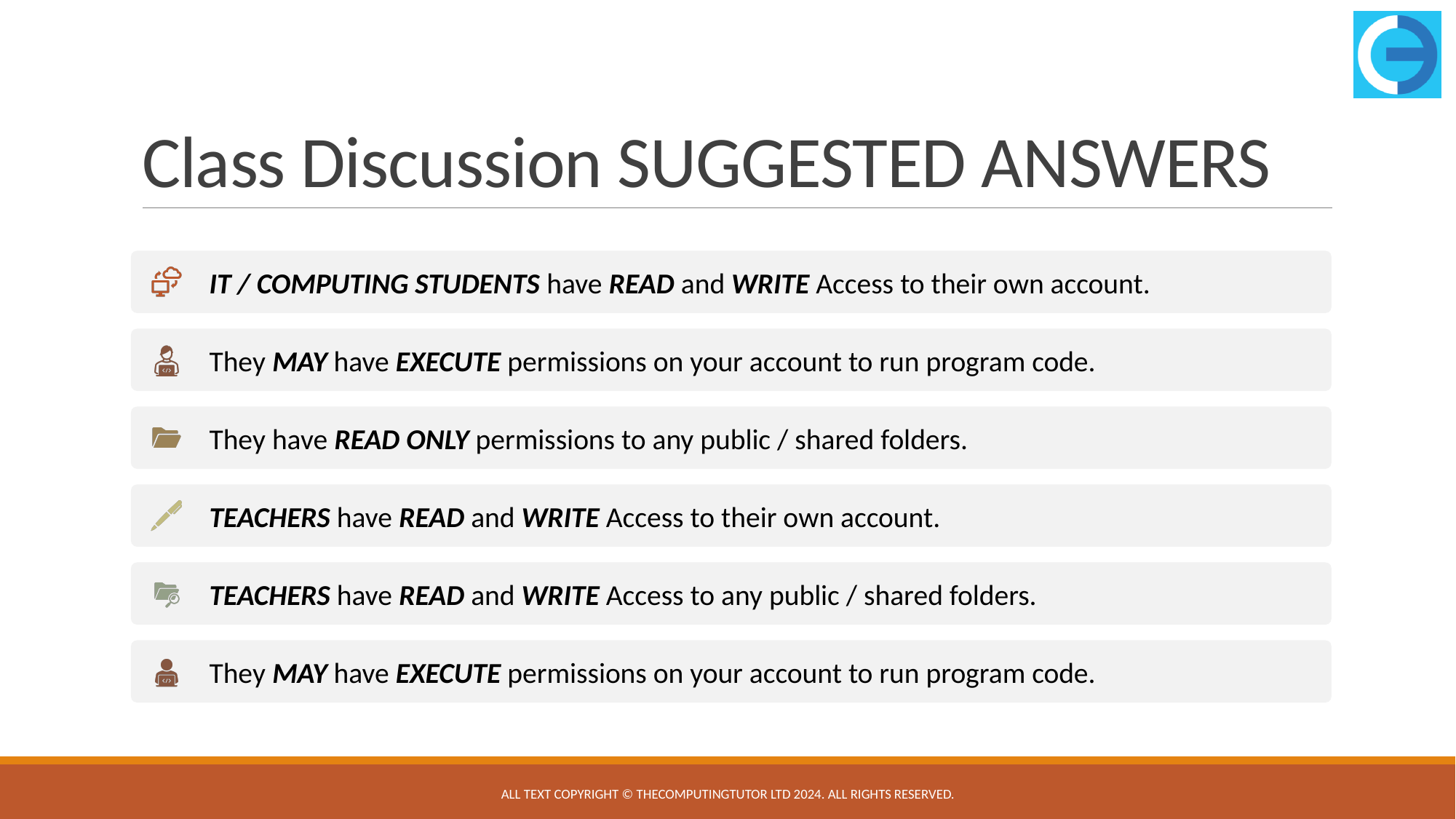

# Class Discussion SUGGESTED ANSWERS
IT / COMPUTING STUDENTS have READ and WRITE Access to their own account.
They MAY have EXECUTE permissions on your account to run program code.
They have READ ONLY permissions to any public / shared folders.
TEACHERS have READ and WRITE Access to their own account.
TEACHERS have READ and WRITE Access to any public / shared folders.
They MAY have EXECUTE permissions on your account to run program code.
All text copyright © TheComputingTutor Ltd 2024. All rights Reserved.